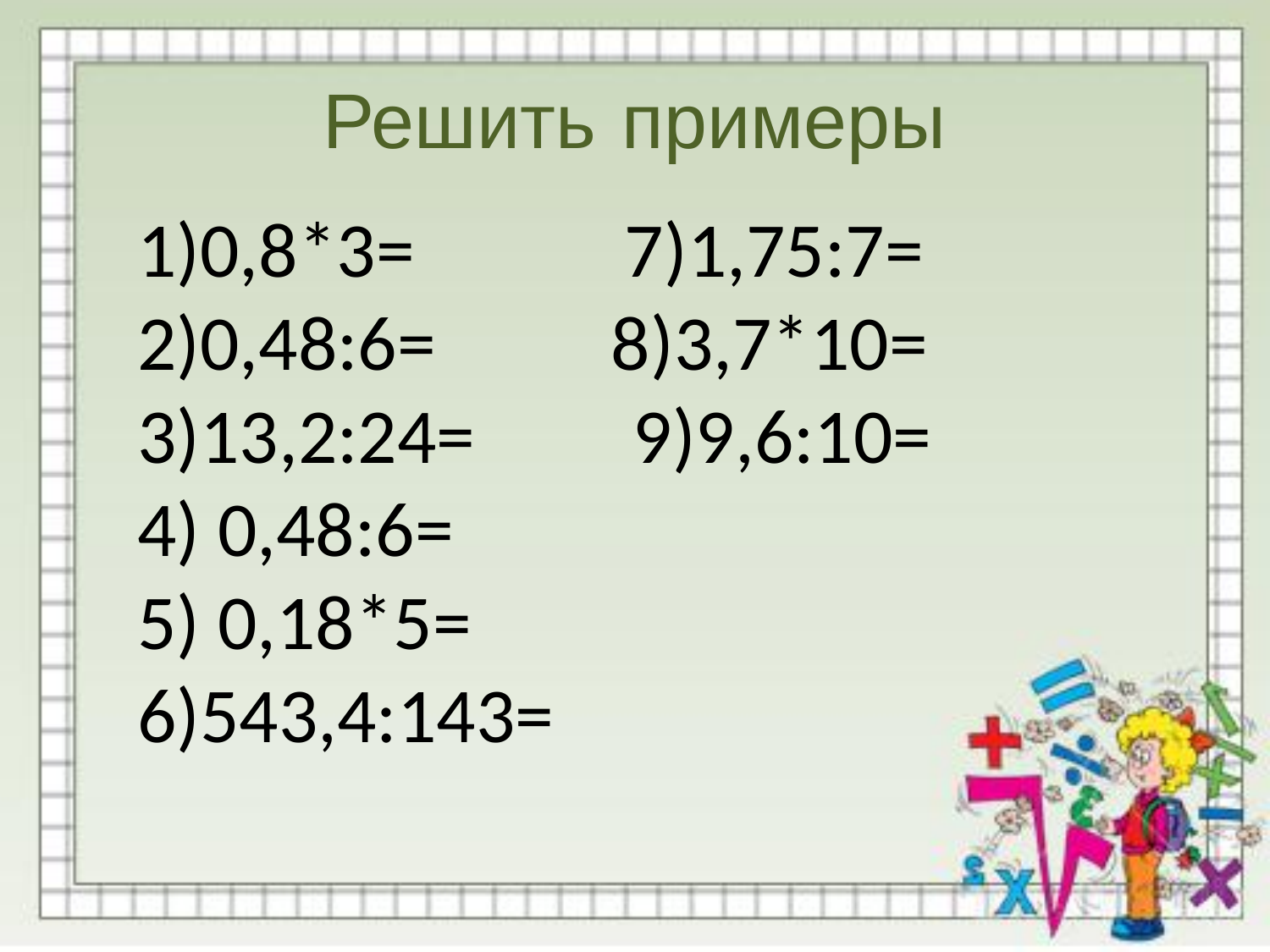

# Решить примеры
0,8*3=            7)1,75:7=
0,48:6=          8)3,7*10=
13,2:24=         9)9,6:10=
4) 0,48:6=
5) 0,18*5=
6)543,4:143=